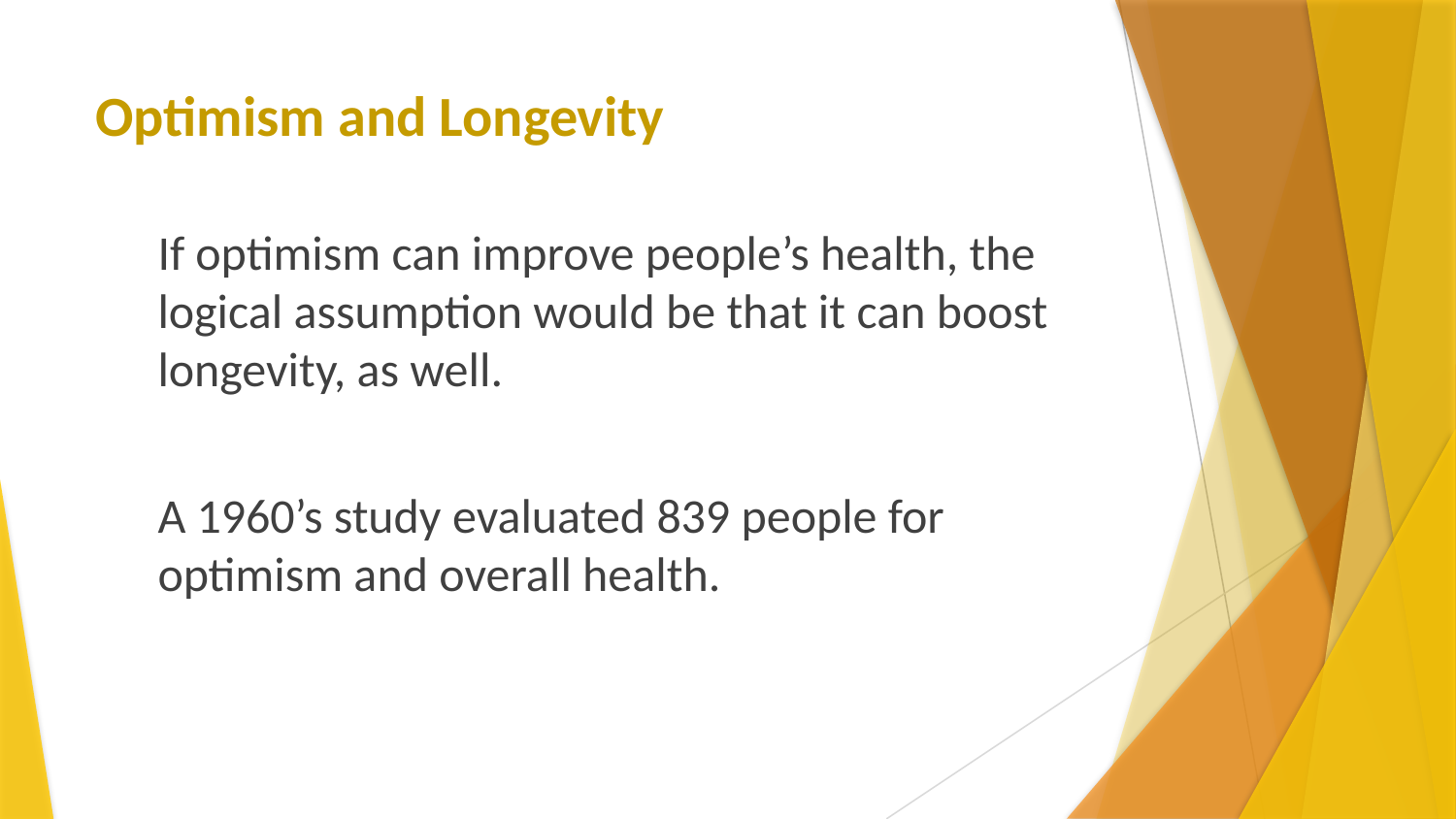

# Optimism and Longevity
If optimism can improve people’s health, the logical assumption would be that it can boost longevity, as well.

A 1960’s study evaluated 839 people for optimism and overall health.